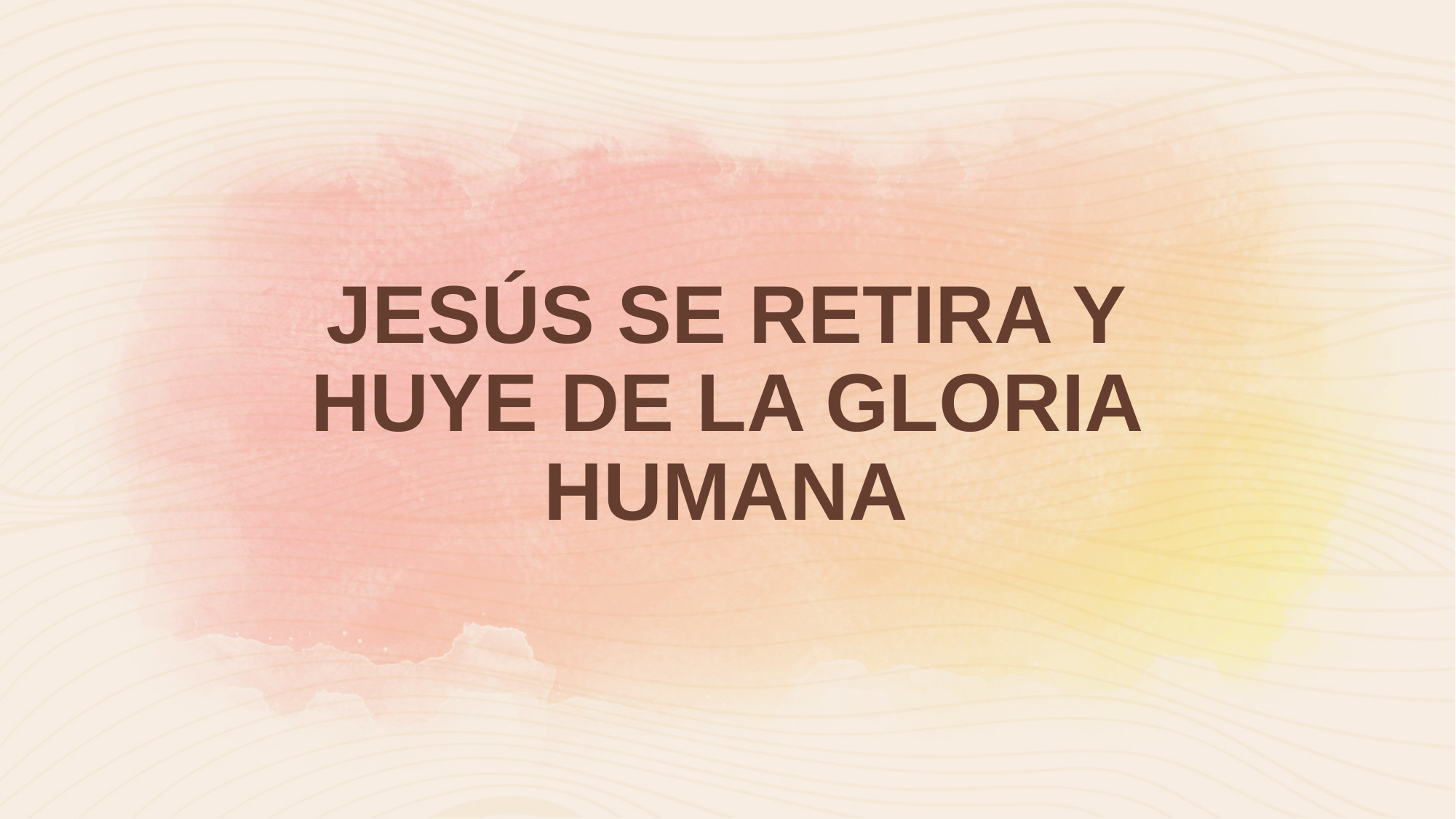

JESÚS SE RETIRA Y HUYE DE LA GLORIA HUMANA